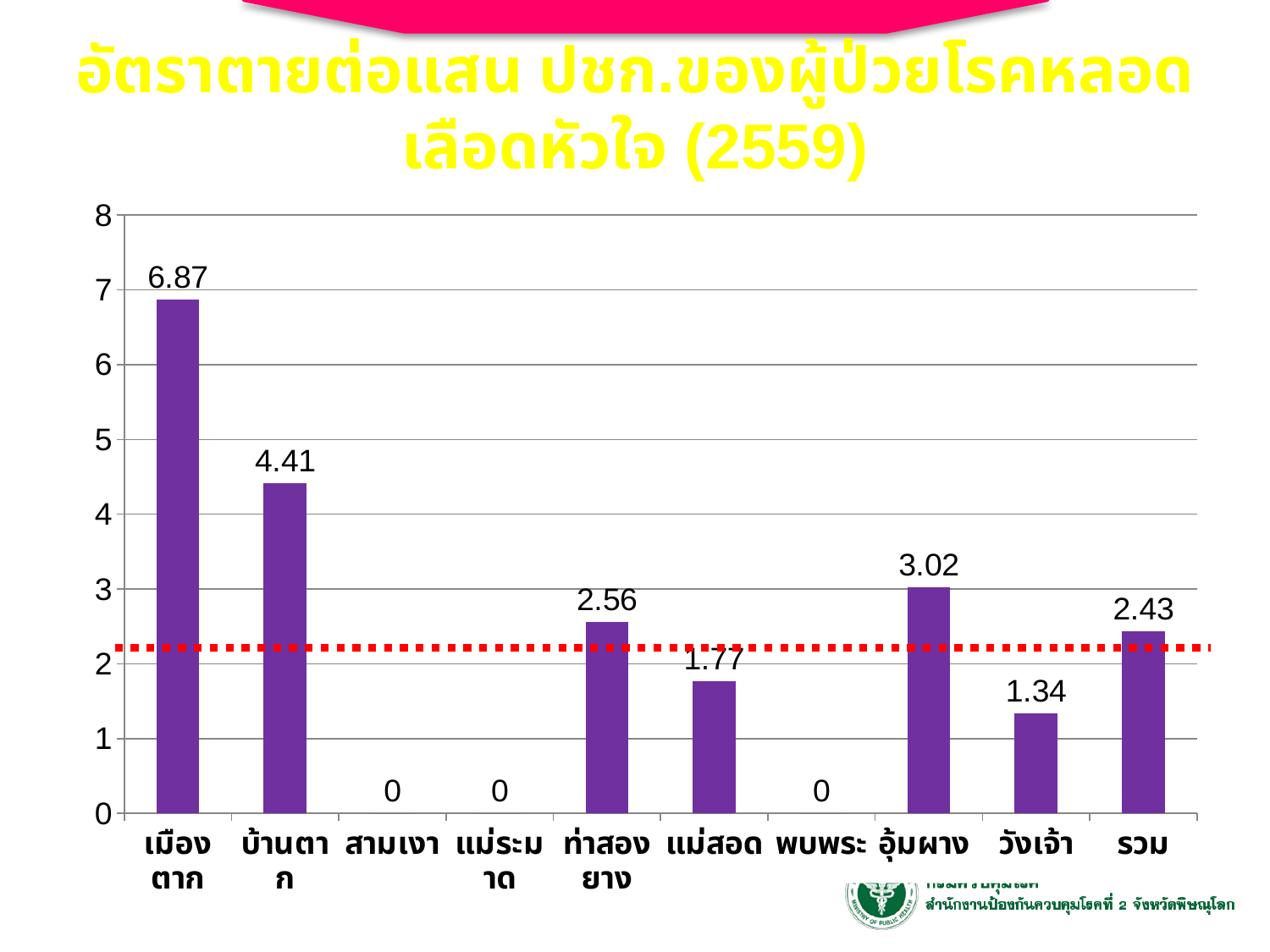

อัตราตายต่อแสน ปชก.ของผู้ป่วยโรคหลอดเลือดหัวใจ (2559)

### Chart

| Category | ชุดข้อมูล 1 |
|---|---|
| เมืองตาก | 6.87 |
| บ้านตาก | 4.41 |
| สามเงา | 0.0 |
| แม่ระมาด | 0.0 |
| ท่าสองยาง | 2.56 |
| แม่สอด | 1.77 |
| พบพระ | 0.0 |
| อุ้มผาง  | 3.02 |
| วังเจ้า | 1.34 |
| รวม | 2.43 |